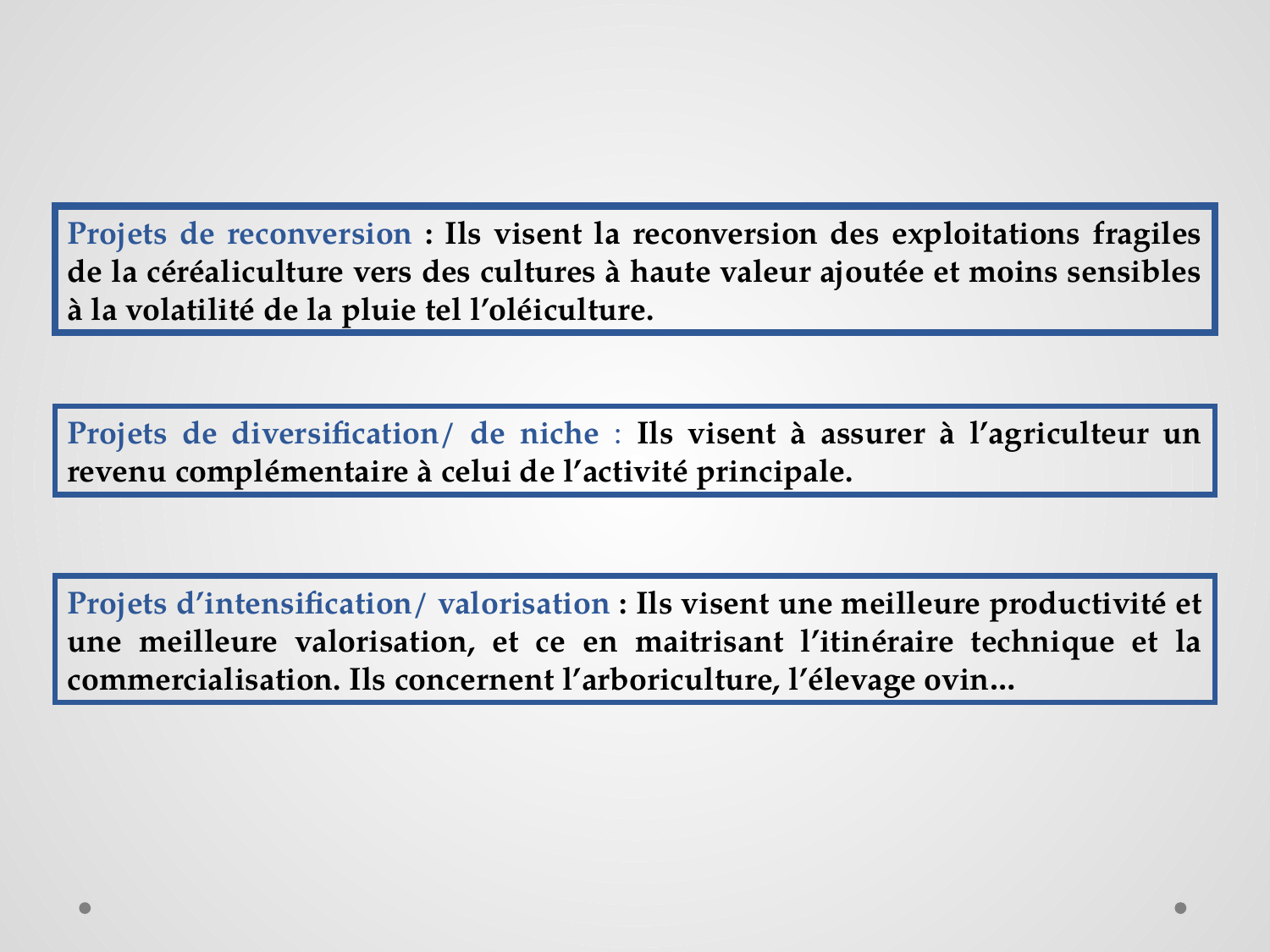

Projets de reconversion : Ils visent la reconversion des exploitations fragiles de la céréaliculture vers des cultures à haute valeur ajoutée et moins sensibles à la volatilité de la pluie tel l’oléiculture.
Projets de diversification/ de niche : Ils visent à assurer à l’agriculteur un revenu complémentaire à celui de l’activité principale.
Projets d’intensification/ valorisation : Ils visent une meilleure productivité et une meilleure valorisation, et ce en maitrisant l’itinéraire technique et la commercialisation. Ils concernent l’arboriculture, l’élevage ovin…